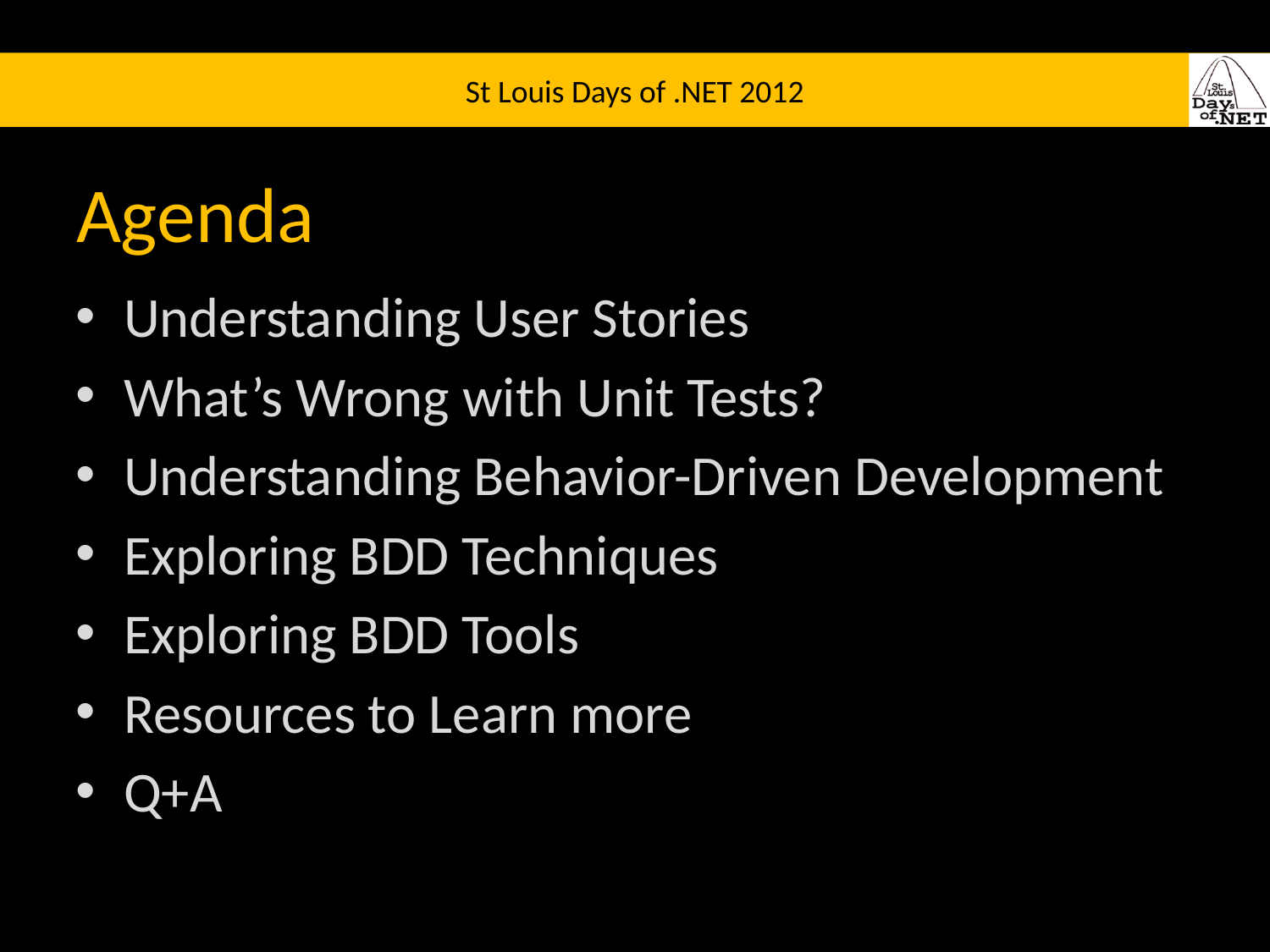

# Agenda
Understanding User Stories
What’s Wrong with Unit Tests?
Understanding Behavior-Driven Development
Exploring BDD Techniques
Exploring BDD Tools
Resources to Learn more
Q+A